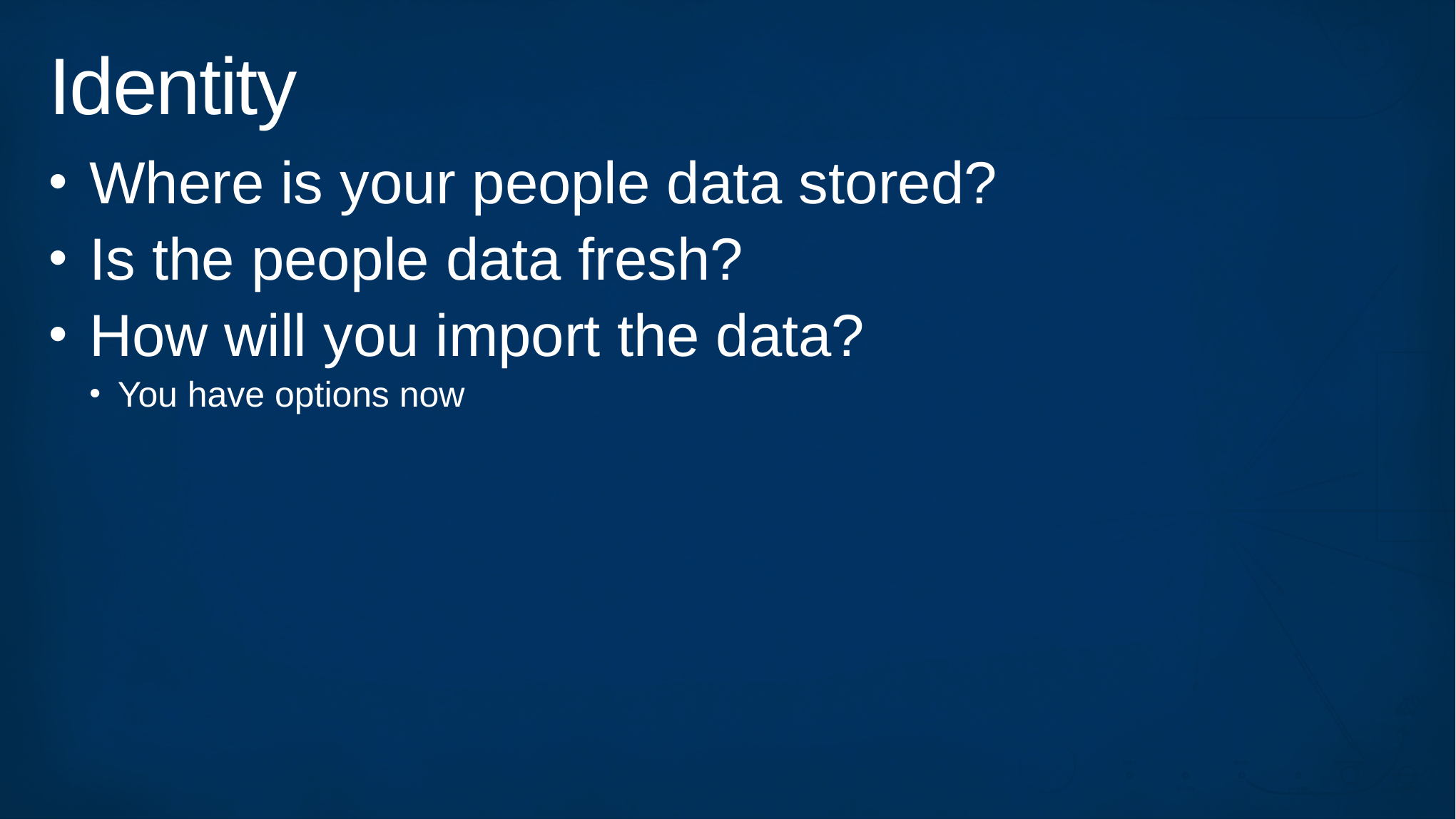

# Identity
Where is your people data stored?
Is the people data fresh?
How will you import the data?
You have options now